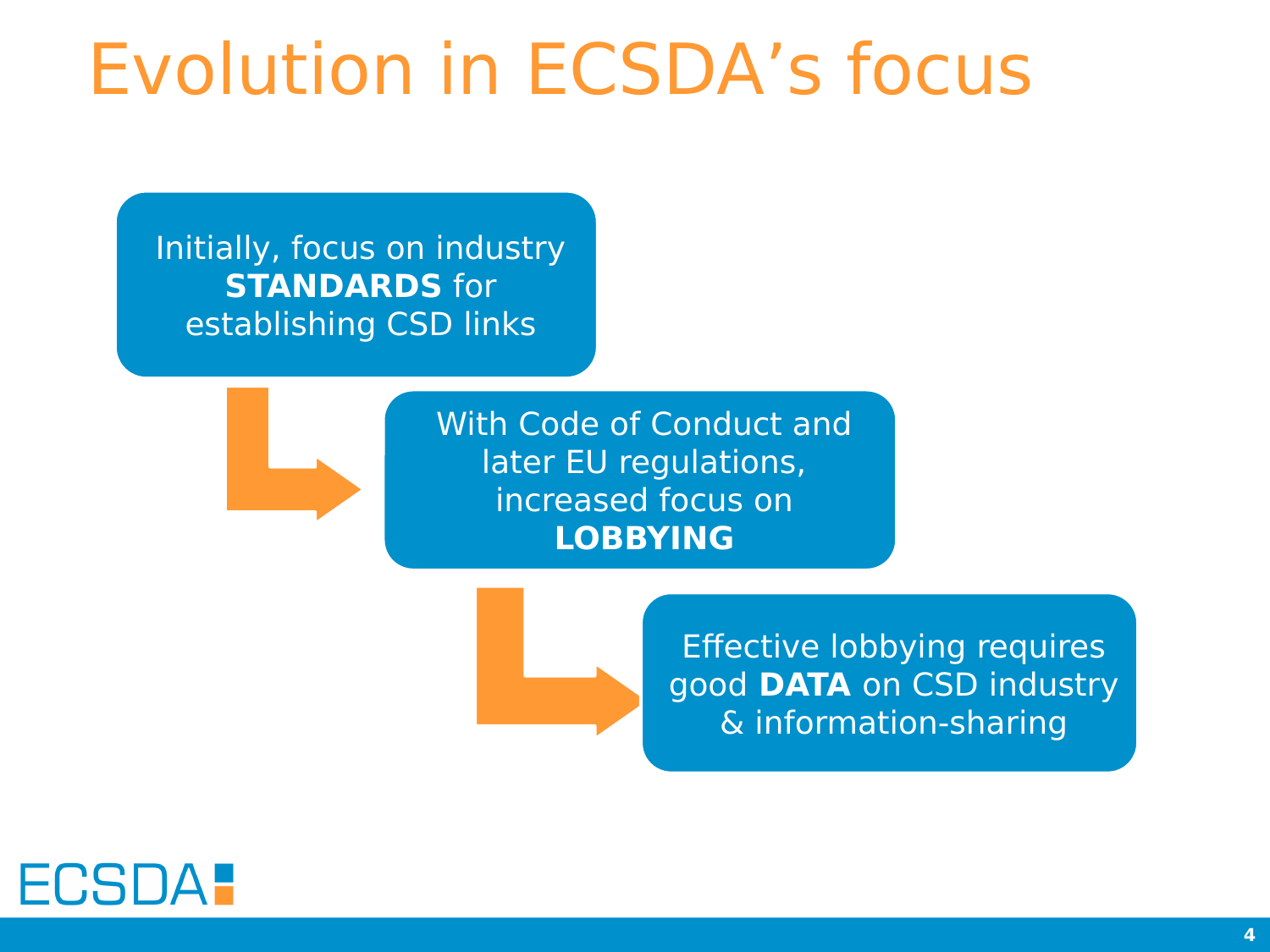

# Evolution in ECSDA’s focus
Initially, focus on industry STANDARDS for establishing CSD links
With Code of Conduct and later EU regulations, increased focus on LOBBYING
Effective lobbying requires good DATA on CSD industry & information-sharing
4